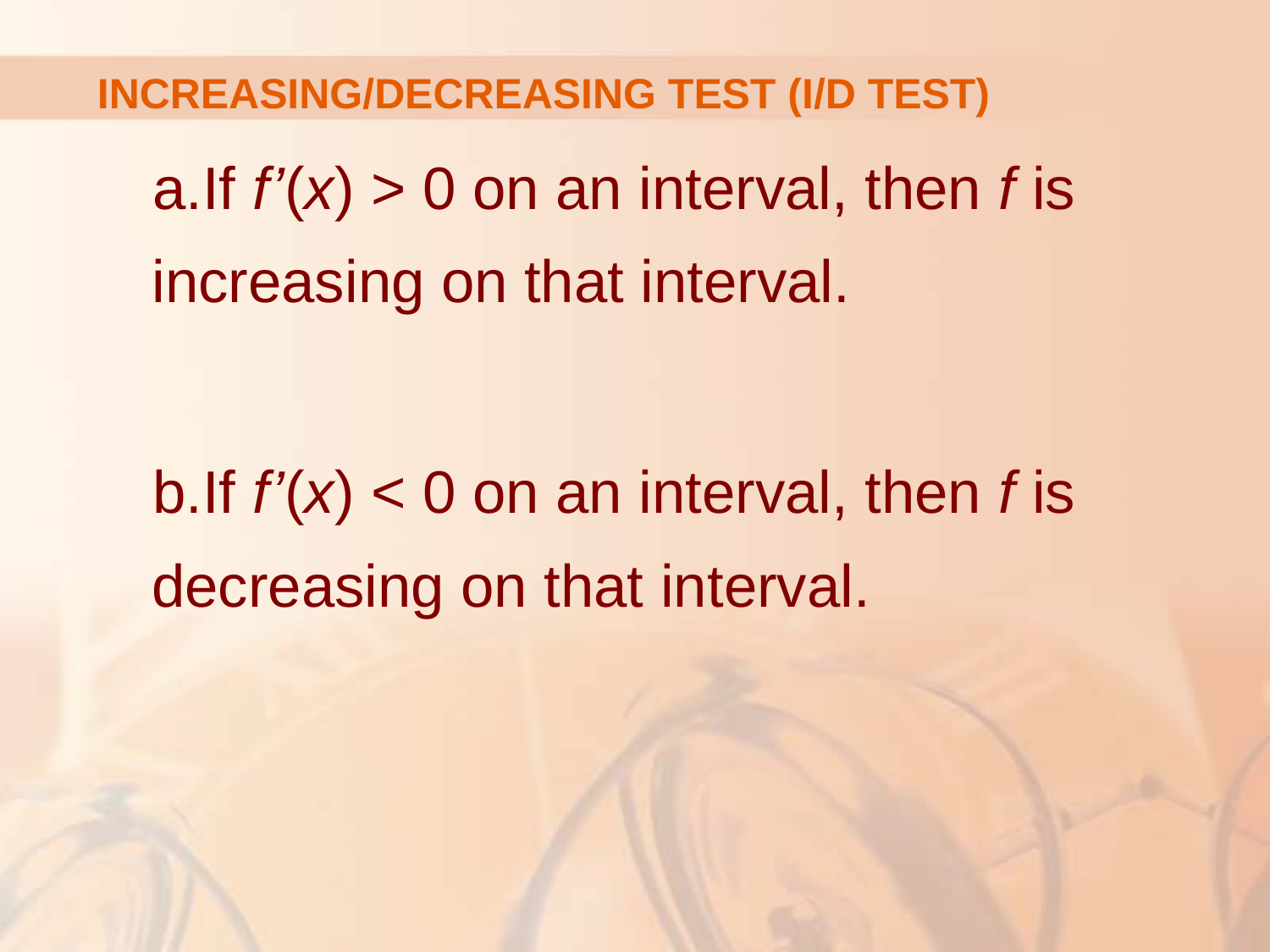

# INCREASING/DECREASING TEST (I/D TEST)
If f’(x) > 0 on an interval, then f is increasing on that interval.

If f’(x) < 0 on an interval, then f is decreasing on that interval.